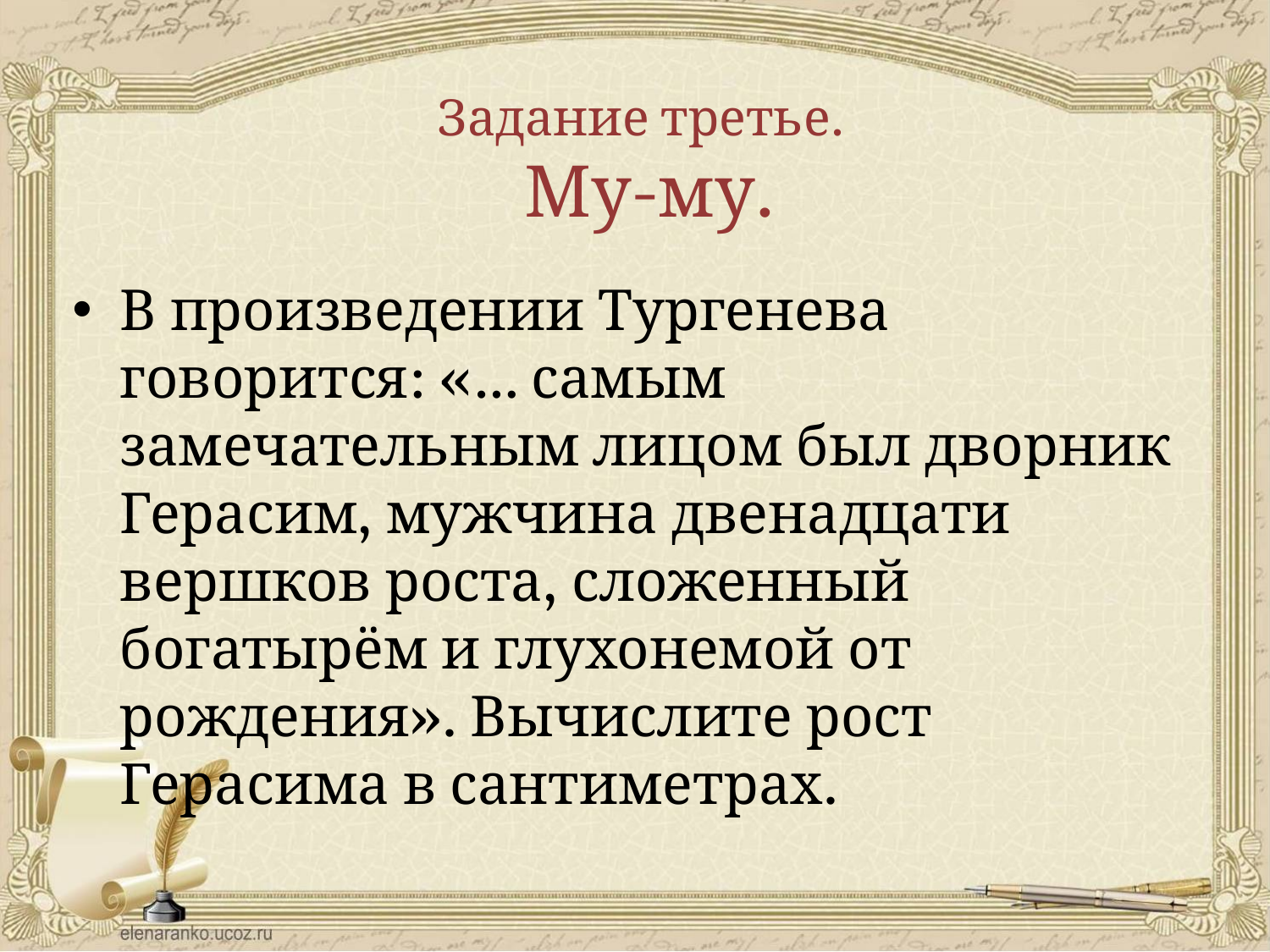

# Задание третье. Му-му.
В произведении Тургенева говорится: «… самым замечательным лицом был дворник Герасим, мужчина двенадцати вершков роста, сложенный богатырём и глухонемой от рождения». Вычислите рост Герасима в сантиметрах.